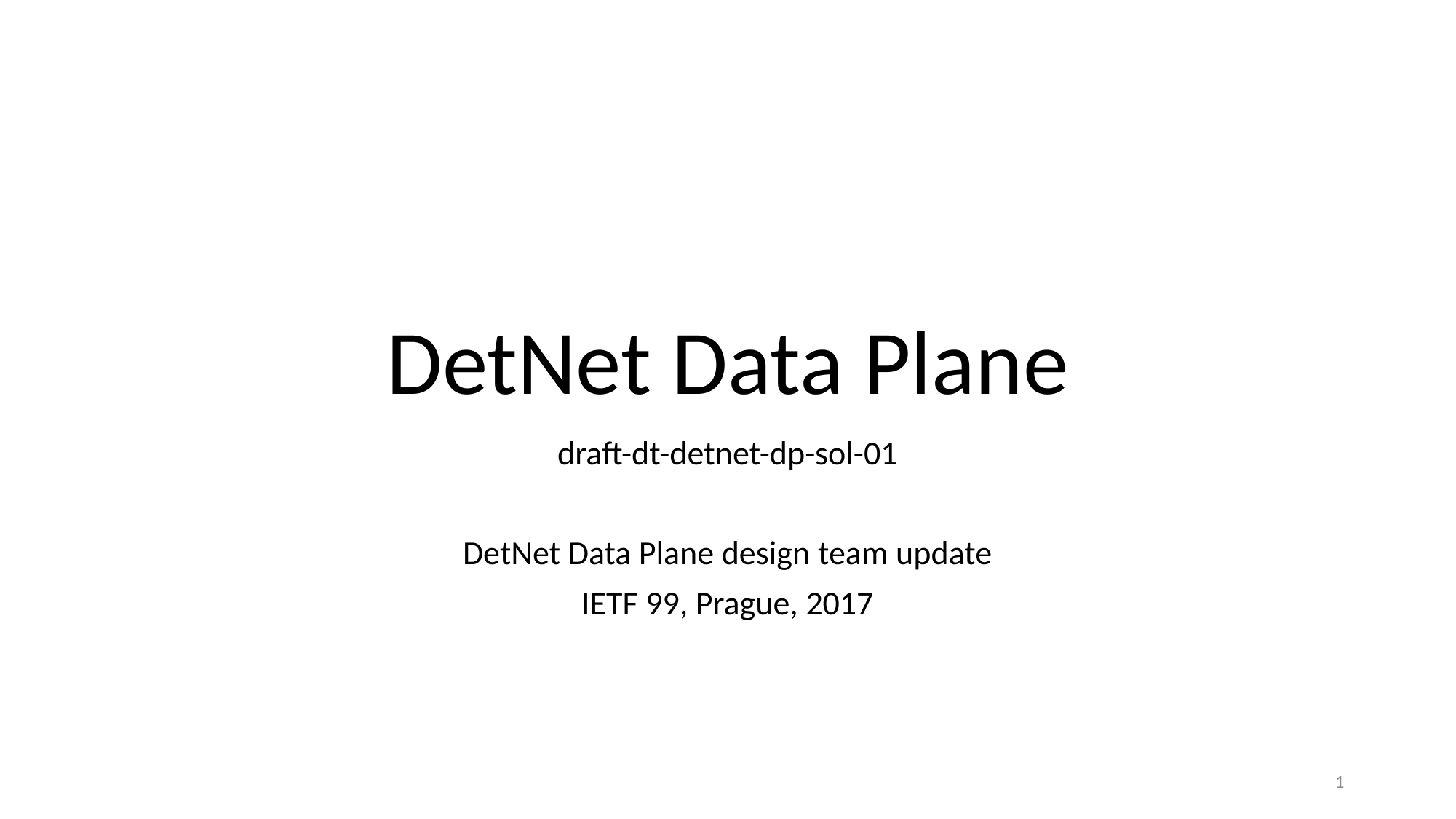

# DetNet Data Plane
draft-dt-detnet-dp-sol-01

DetNet Data Plane design team update
IETF 99, Prague, 2017
1